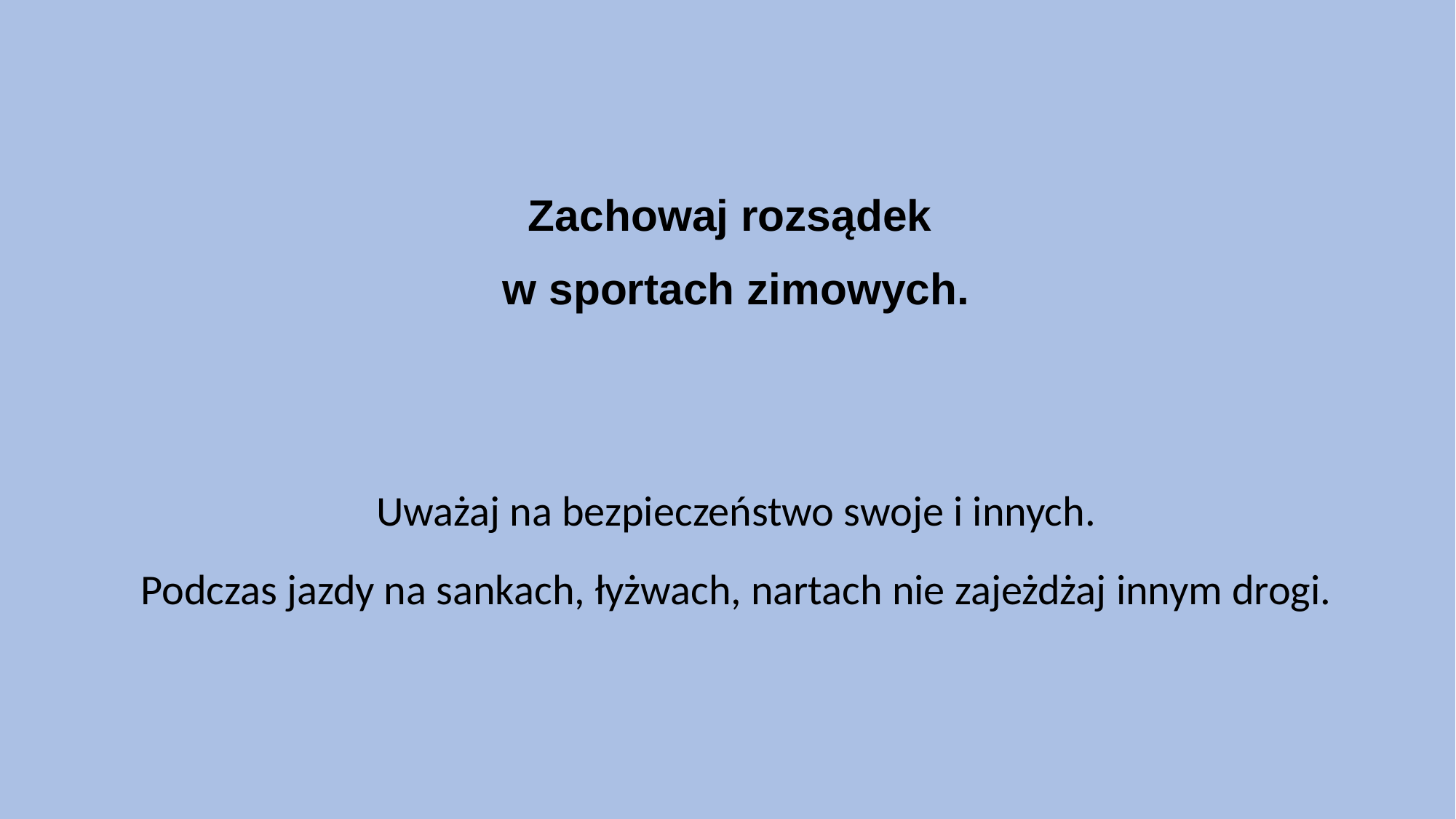

# Zachowaj rozsądek w sportach zimowych.

Uważaj na bezpieczeństwo swoje i innych.
Podczas jazdy na sankach, łyżwach, nartach nie zajeżdżaj innym drogi.